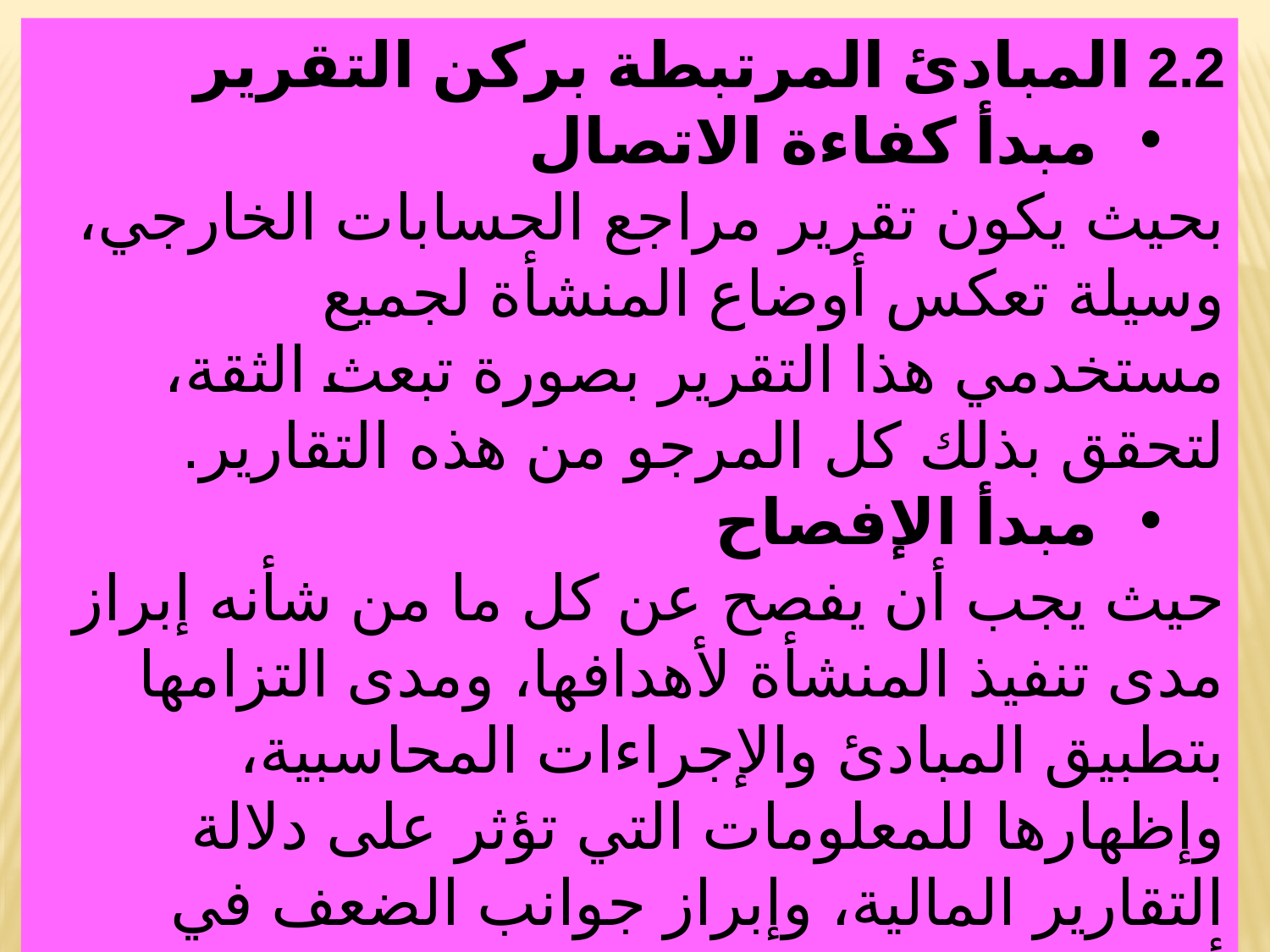

2.2 المبادئ المرتبطة بركن التقرير
مبدأ كفاءة الاتصال
بحيث يكون تقرير مراجع الحسابات الخارجي، وسيلة تعكس أوضاع المنشأة لجميع مستخدمي هذا التقرير بصورة تبعث الثقة، لتحقق بذلك كل المرجو من هذه التقارير.
مبدأ الإفصاح
حيث يجب أن يفصح عن كل ما من شأنه إبراز مدى تنفيذ المنشأة لأهدافها، ومدى التزامها بتطبيق المبادئ والإجراءات المحاسبية، وإظهارها للمعلومات التي تؤثر على دلالة التقارير المالية، وإبراز جوانب الضعف في أنظمة الرقابة الداخلية.